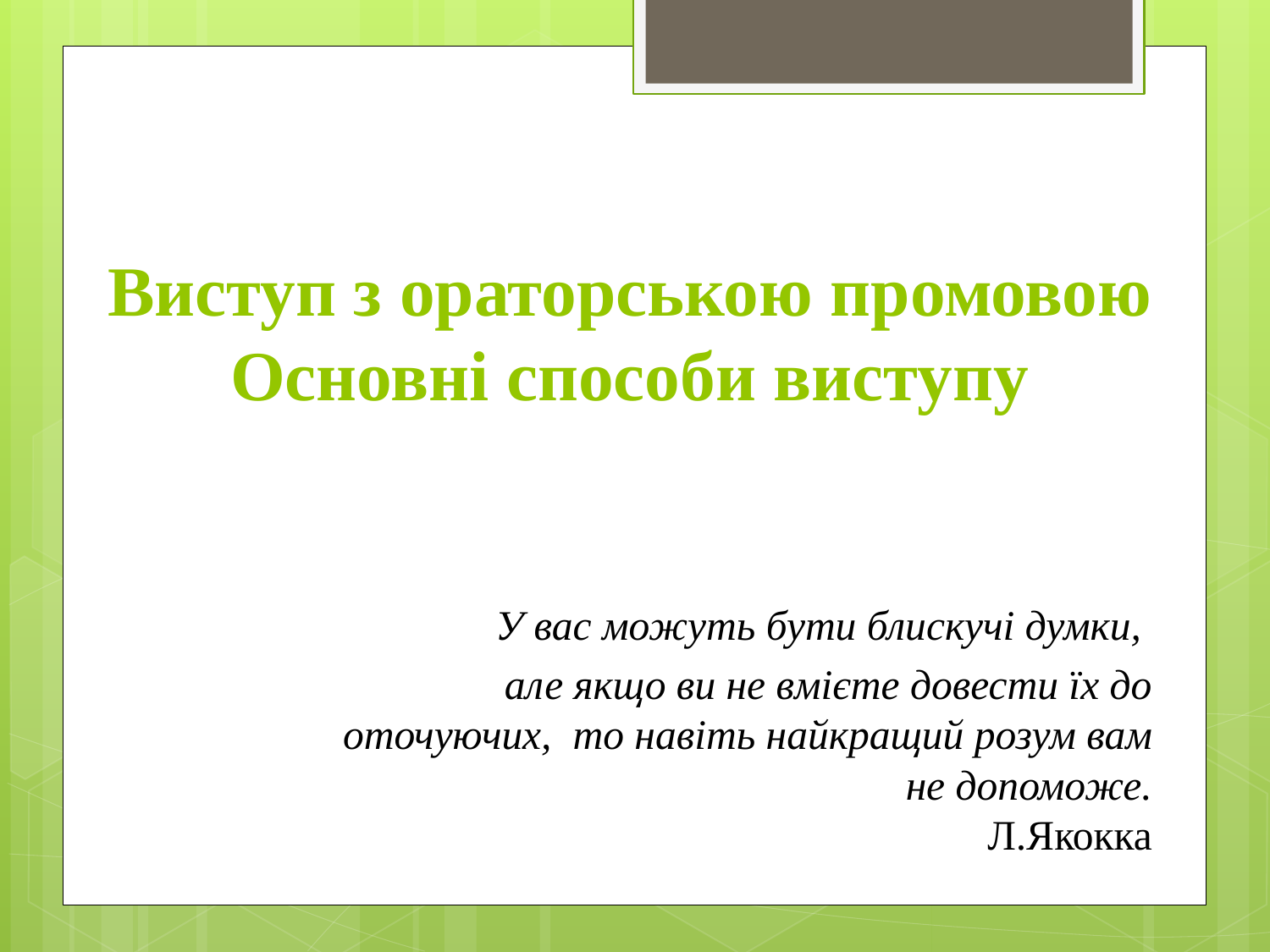

# Виступ з ораторською промовою Основні способи виступу
У вас можуть бути блискучі думки,
але якщо ви не вмієте довести їх до оточуючих,  то навіть найкращий розум вам не допоможе.
Л.Якокка